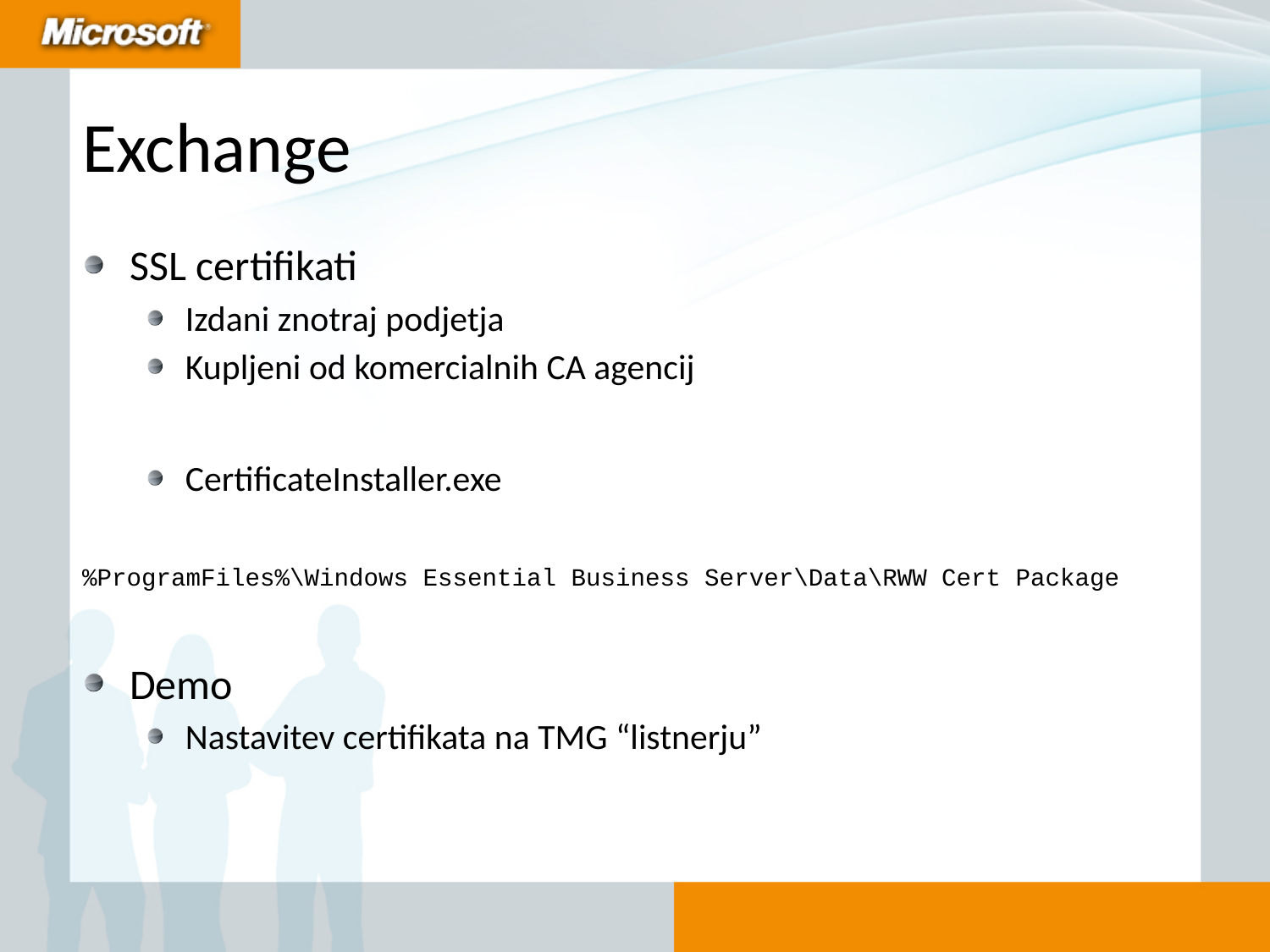

# Exchange
SSL certifikati
Izdani znotraj podjetja
Kupljeni od komercialnih CA agencij

CertificateInstaller.exe

%ProgramFiles%\Windows Essential Business Server\Data\RWW Cert Package

Demo
Nastavitev certifikata na TMG “listnerju”